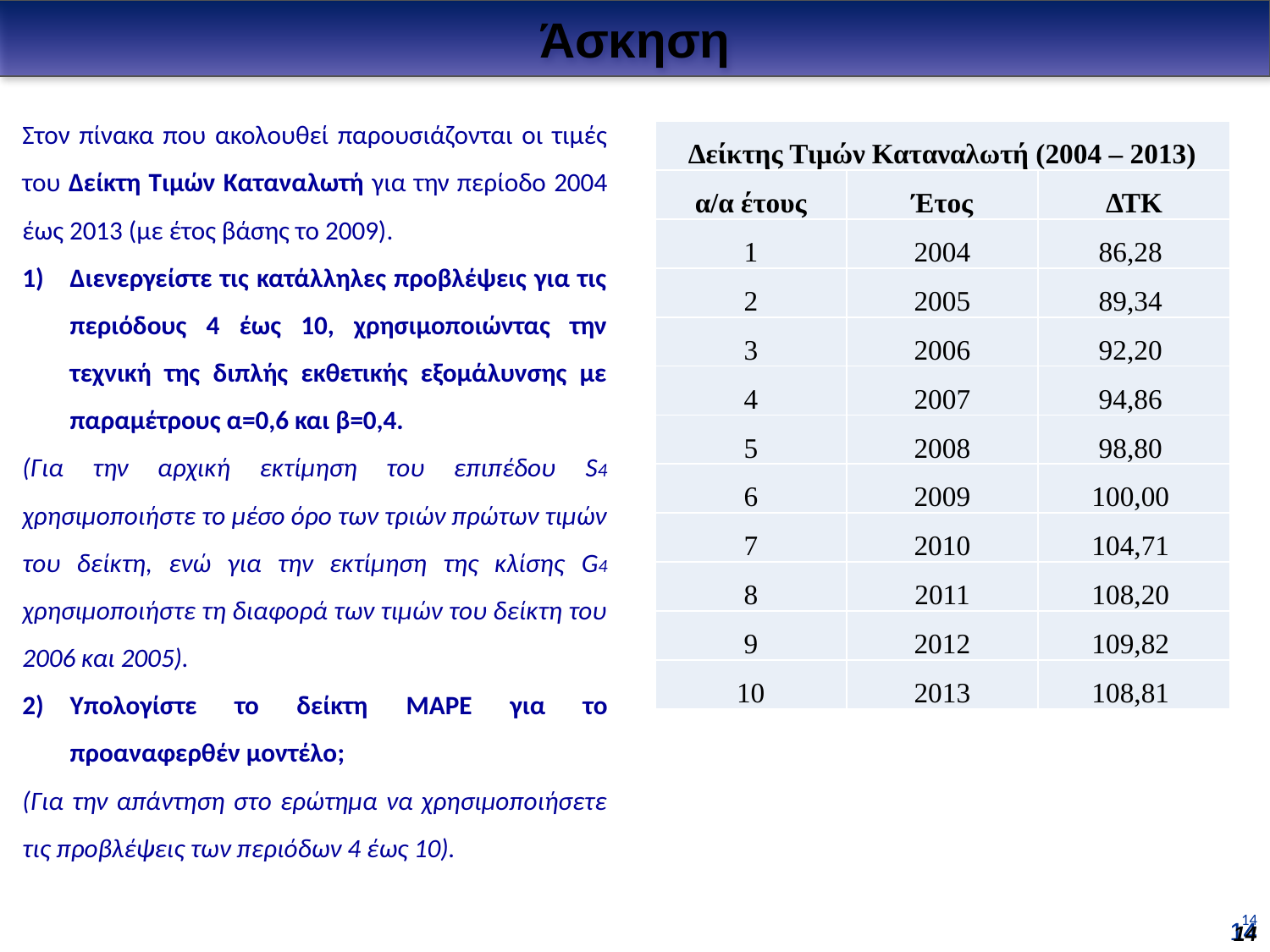

Άσκηση
Στον πίνακα που ακολουθεί παρουσιάζονται οι τιμές του Δείκτη Τιμών Καταναλωτή για την περίοδο 2004 έως 2013 (με έτος βάσης το 2009).
Διενεργείστε τις κατάλληλες προβλέψεις για τις περιόδους 4 έως 10, χρησιμοποιώντας την τεχνική της διπλής εκθετικής εξομάλυνσης με παραμέτρους α=0,6 και β=0,4.
(Για την αρχική εκτίμηση του επιπέδου S4 χρησιμοποιήστε το μέσο όρο των τριών πρώτων τιμών του δείκτη, ενώ για την εκτίμηση της κλίσης G4 χρησιμοποιήστε τη διαφορά των τιμών του δείκτη του 2006 και 2005).
Υπολογίστε το δείκτη MAPE για το προαναφερθέν μοντέλο;
(Για την απάντηση στο ερώτημα να χρησιμοποιήσετε τις προβλέψεις των περιόδων 4 έως 10).
| Δείκτης Τιμών Καταναλωτή (2004 – 2013) |  |  |
| --- | --- | --- |
| α/α έτους | Έτος | ΔΤΚ |
| 1 | 2004 | 86,28 |
| 2 | 2005 | 89,34 |
| 3 | 2006 | 92,20 |
| 4 | 2007 | 94,86 |
| 5 | 2008 | 98,80 |
| 6 | 2009 | 100,00 |
| 7 | 2010 | 104,71 |
| 8 | 2011 | 108,20 |
| 9 | 2012 | 109,82 |
| 10 | 2013 | 108,81 |
14
14
14
14